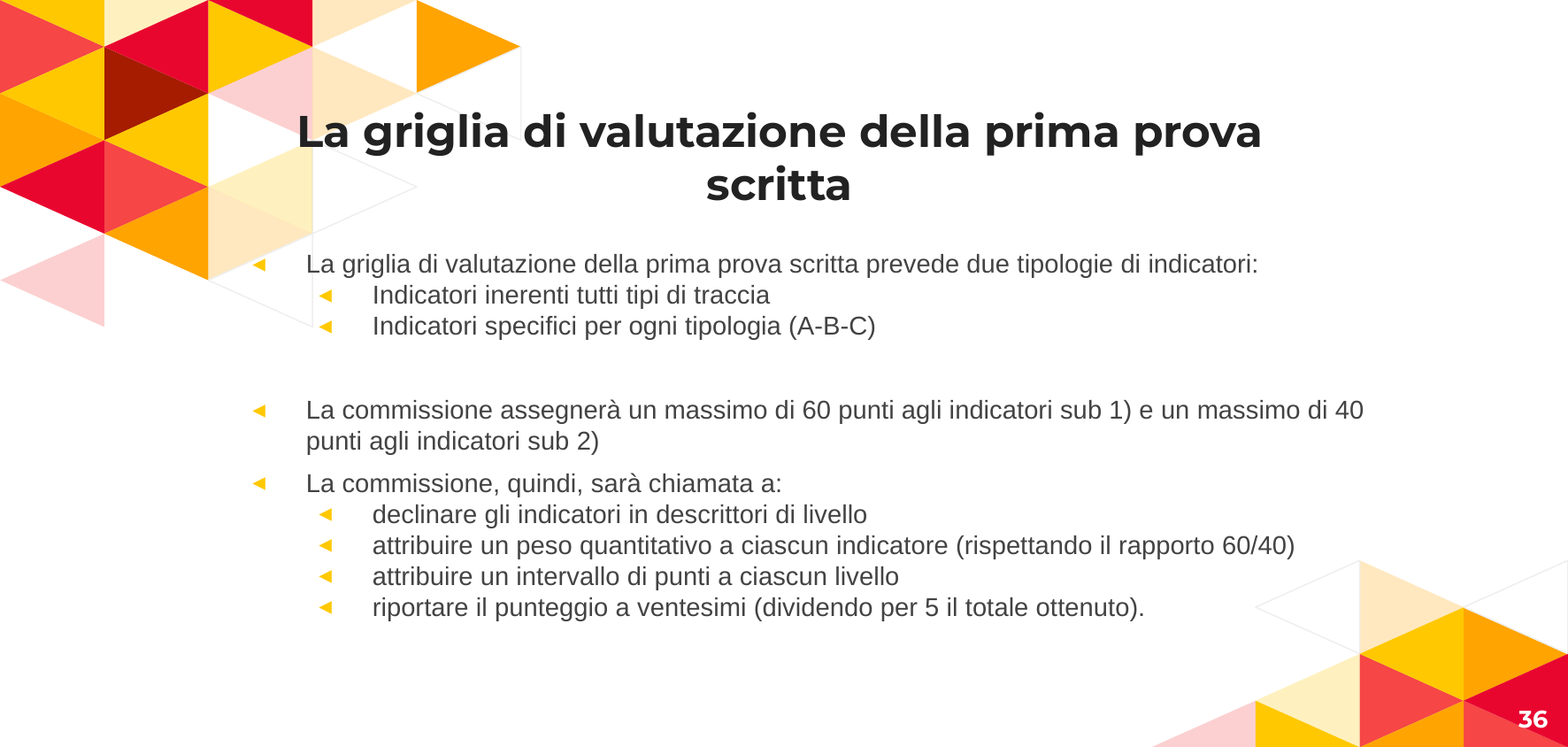

# La griglia di valutazione della prima prova scritta
La griglia di valutazione della prima prova scritta prevede due tipologie di indicatori:
Indicatori inerenti tutti tipi di traccia
Indicatori specifici per ogni tipologia (A-B-C)

La commissione assegnerà un massimo di 60 punti agli indicatori sub 1) e un massimo di 40 punti agli indicatori sub 2)
La commissione, quindi, sarà chiamata a:
declinare gli indicatori in descrittori di livello
attribuire un peso quantitativo a ciascun indicatore (rispettando il rapporto 60/40)
attribuire un intervallo di punti a ciascun livello
riportare il punteggio a ventesimi (dividendo per 5 il totale ottenuto).

36